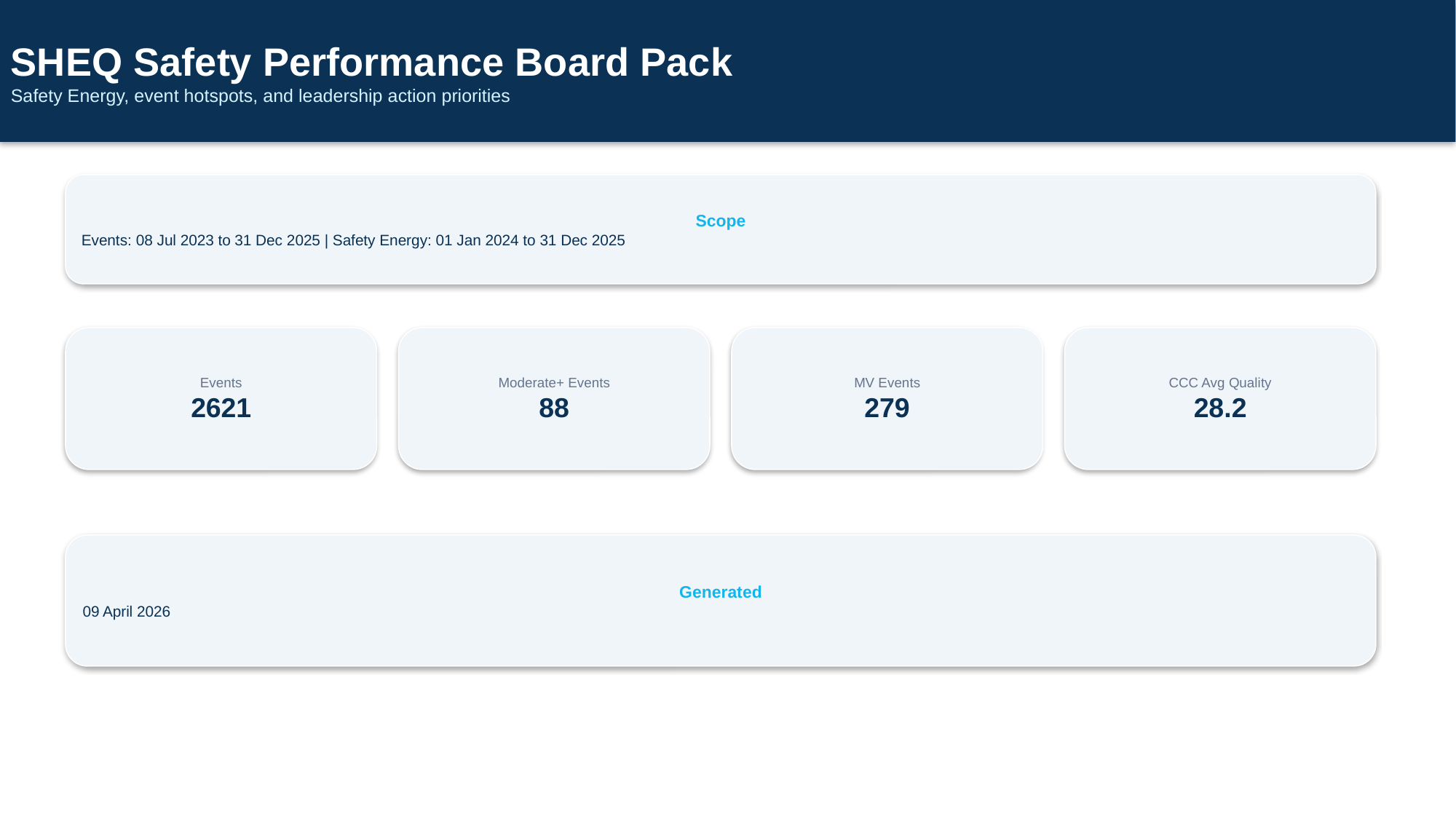

SHEQ Safety Performance Board Pack
Safety Energy, event hotspots, and leadership action priorities
Scope
Events: 08 Jul 2023 to 31 Dec 2025 | Safety Energy: 01 Jan 2024 to 31 Dec 2025
Events
2621
Moderate+ Events
88
MV Events
279
CCC Avg Quality
28.2
Generated
09 April 2026